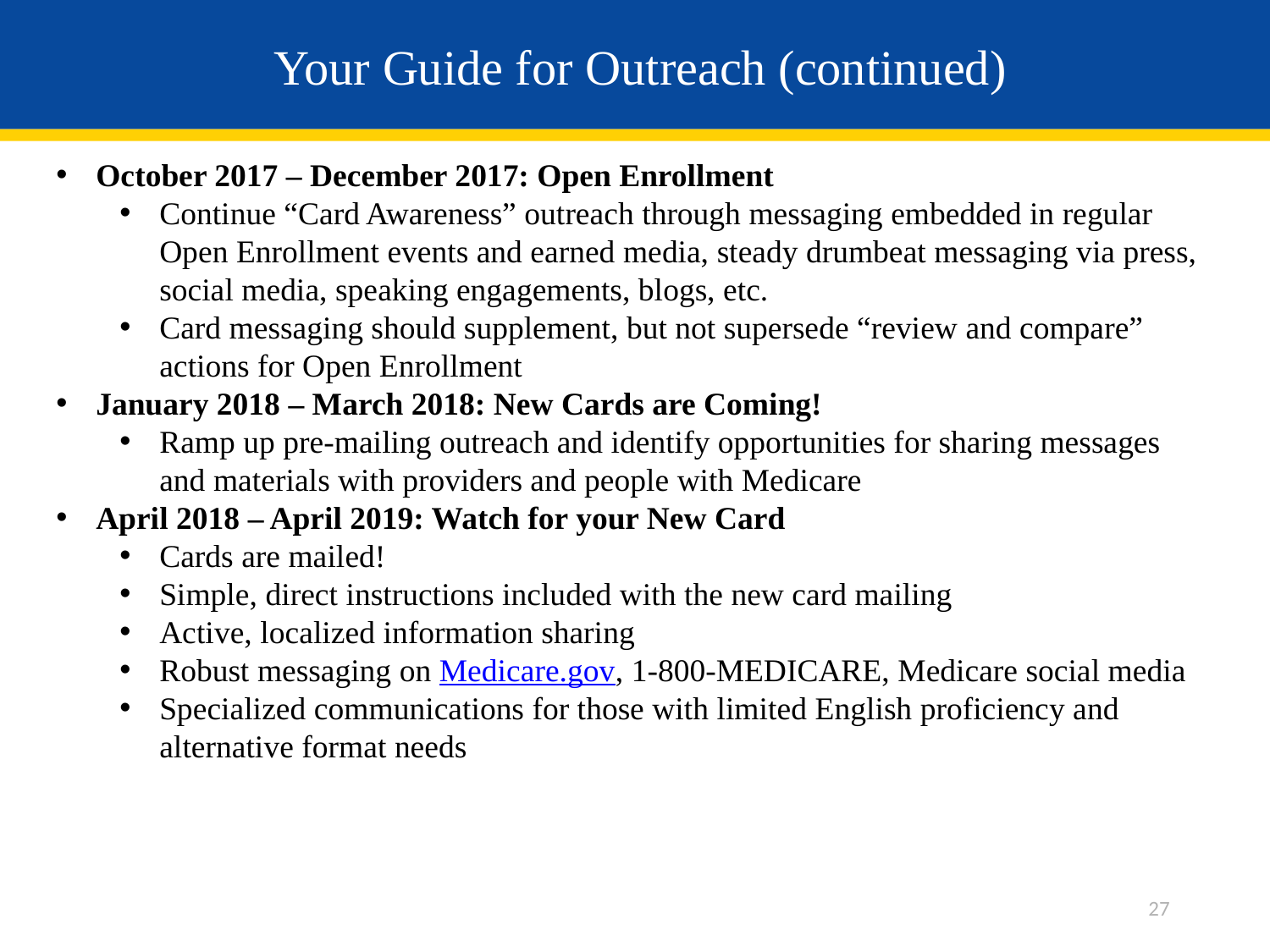

# Your Guide for Outreach (continued)
October 2017 – December 2017: Open Enrollment
Continue “Card Awareness” outreach through messaging embedded in regular Open Enrollment events and earned media, steady drumbeat messaging via press, social media, speaking engagements, blogs, etc.
Card messaging should supplement, but not supersede “review and compare” actions for Open Enrollment
January 2018 – March 2018: New Cards are Coming!
Ramp up pre-mailing outreach and identify opportunities for sharing messages and materials with providers and people with Medicare
April 2018 – April 2019: Watch for your New Card
Cards are mailed!
Simple, direct instructions included with the new card mailing
Active, localized information sharing
Robust messaging on Medicare.gov, 1-800-MEDICARE, Medicare social media
Specialized communications for those with limited English proficiency and alternative format needs

27